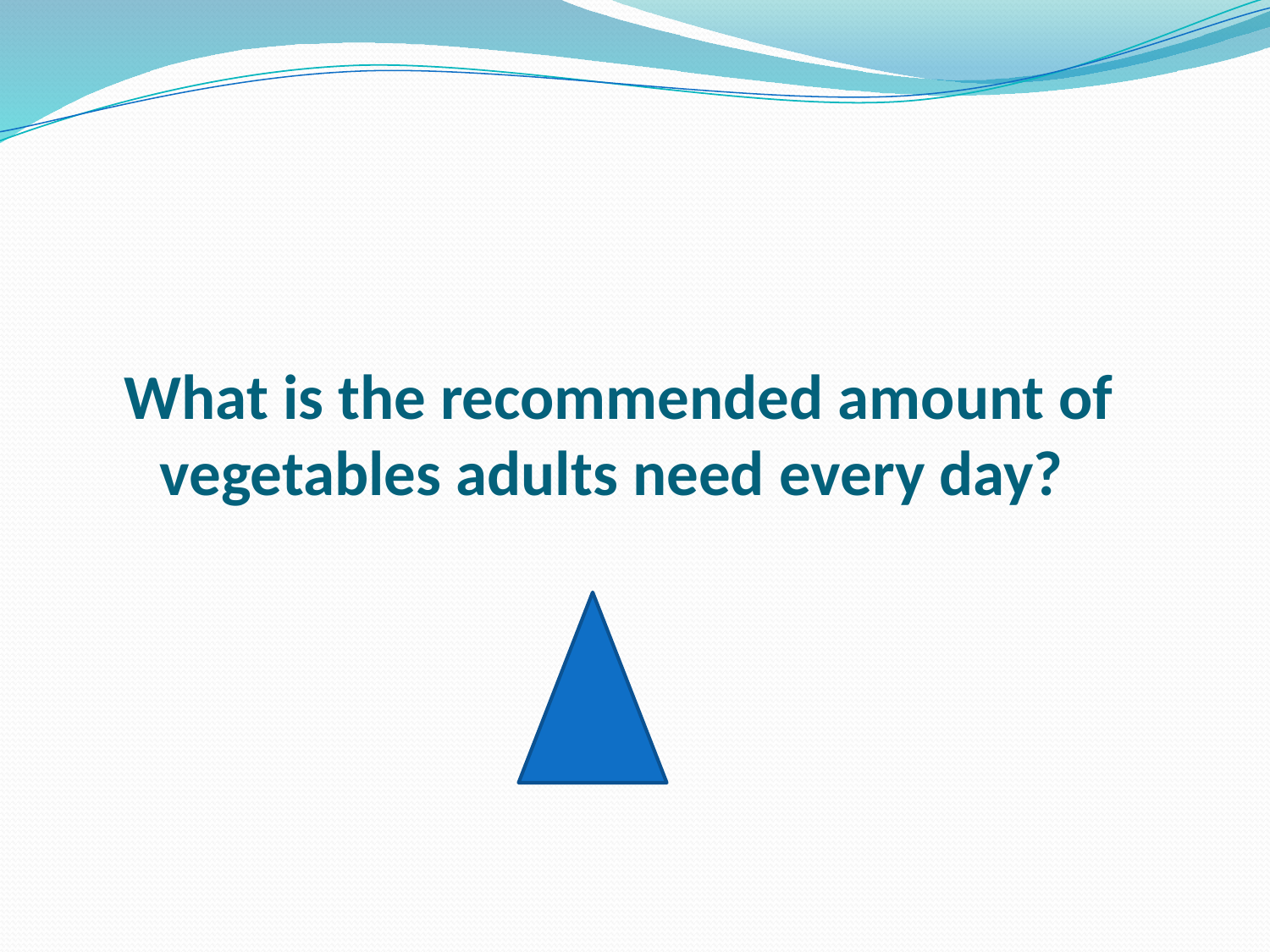

# What is the recommended amount of vegetables adults need every day?